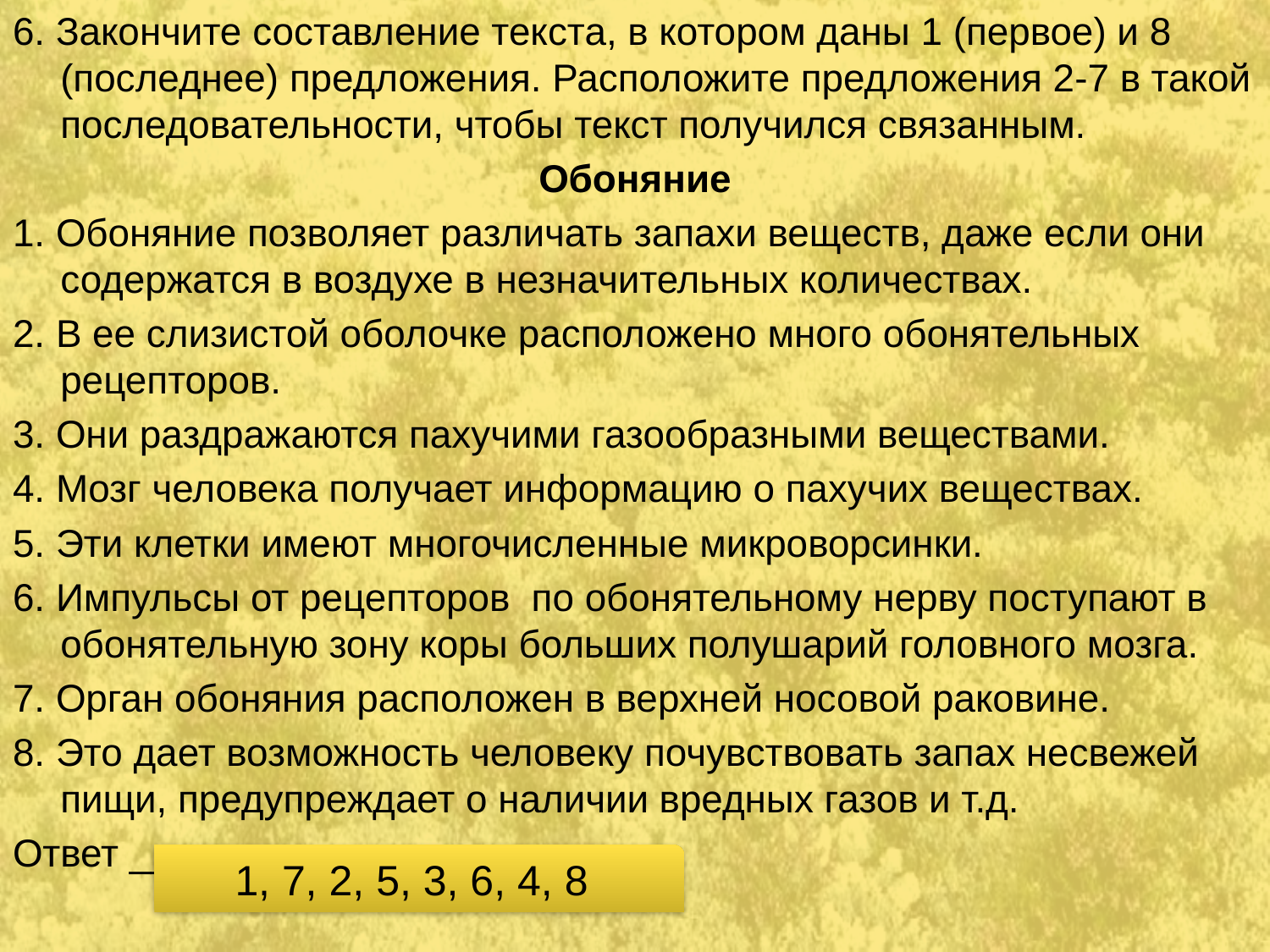

6. Закончите составление текста, в котором даны 1 (первое) и 8 (последнее) предложения. Расположите предложения 2-7 в такой последовательности, чтобы текст получился связанным.
Обоняние
1. Обоняние позволяет различать запахи веществ, даже если они содержатся в воздухе в незначительных количествах.
2. В ее слизистой оболочке расположено много обонятельных рецепторов.
3. Они раздражаются пахучими газообразными веществами.
4. Мозг человека получает информацию о пахучих веществах.
5. Эти клетки имеют многочисленные микроворсинки.
6. Импульсы от рецепторов  по обонятельному нерву поступают в обонятельную зону коры больших полушарий головного мозга.
7. Орган обоняния расположен в верхней носовой раковине.
8. Это дает возможность человеку почувствовать запах несвежей пищи, предупреждает о наличии вредных газов и т.д.
Ответ _________________________
1, 7, 2, 5, 3, 6, 4, 8